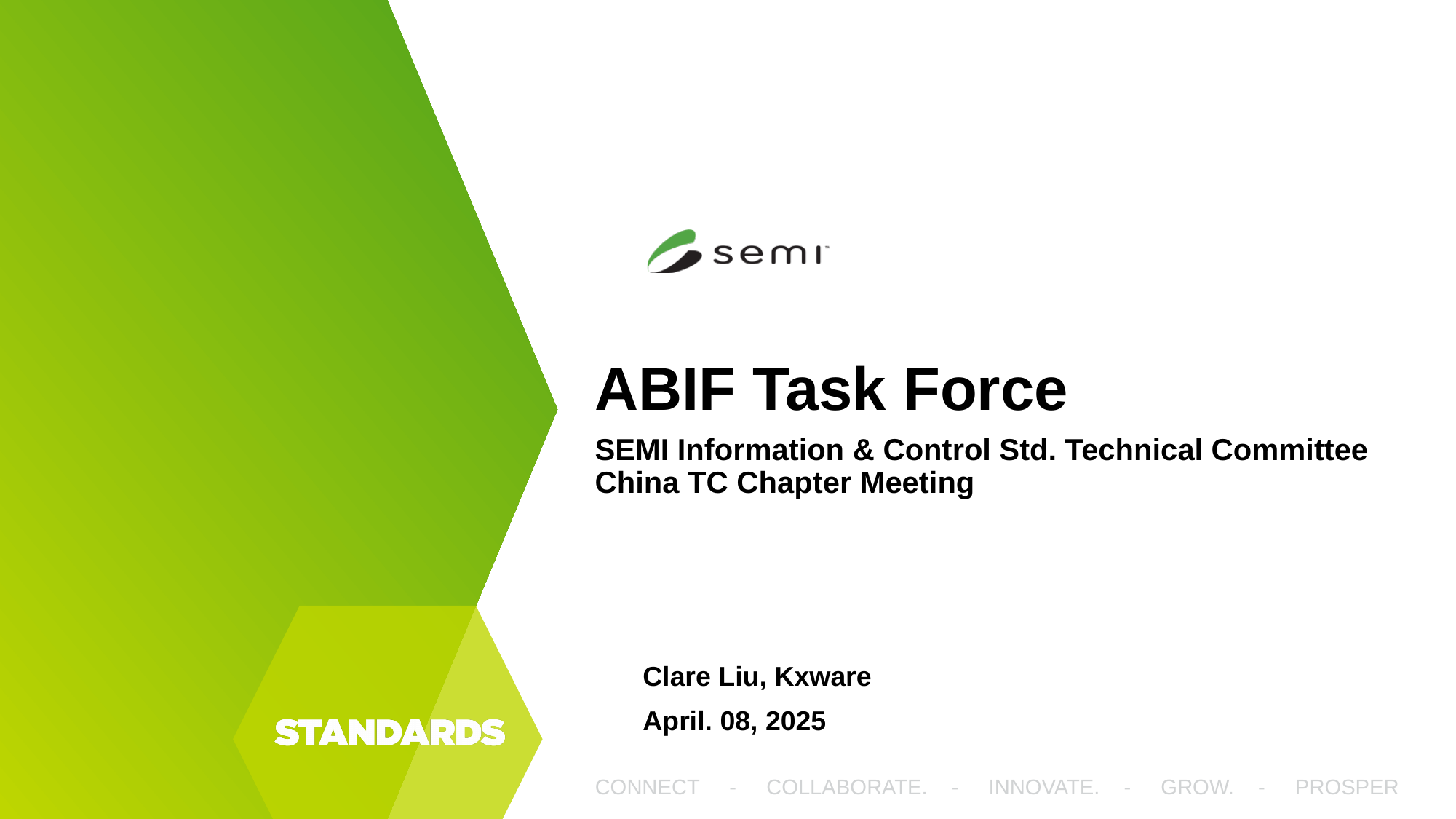

# ABIF Task Force
SEMI Information & Control Std. Technical Committee China TC Chapter Meeting

Clare Liu, Kxware
April. 08, 2025